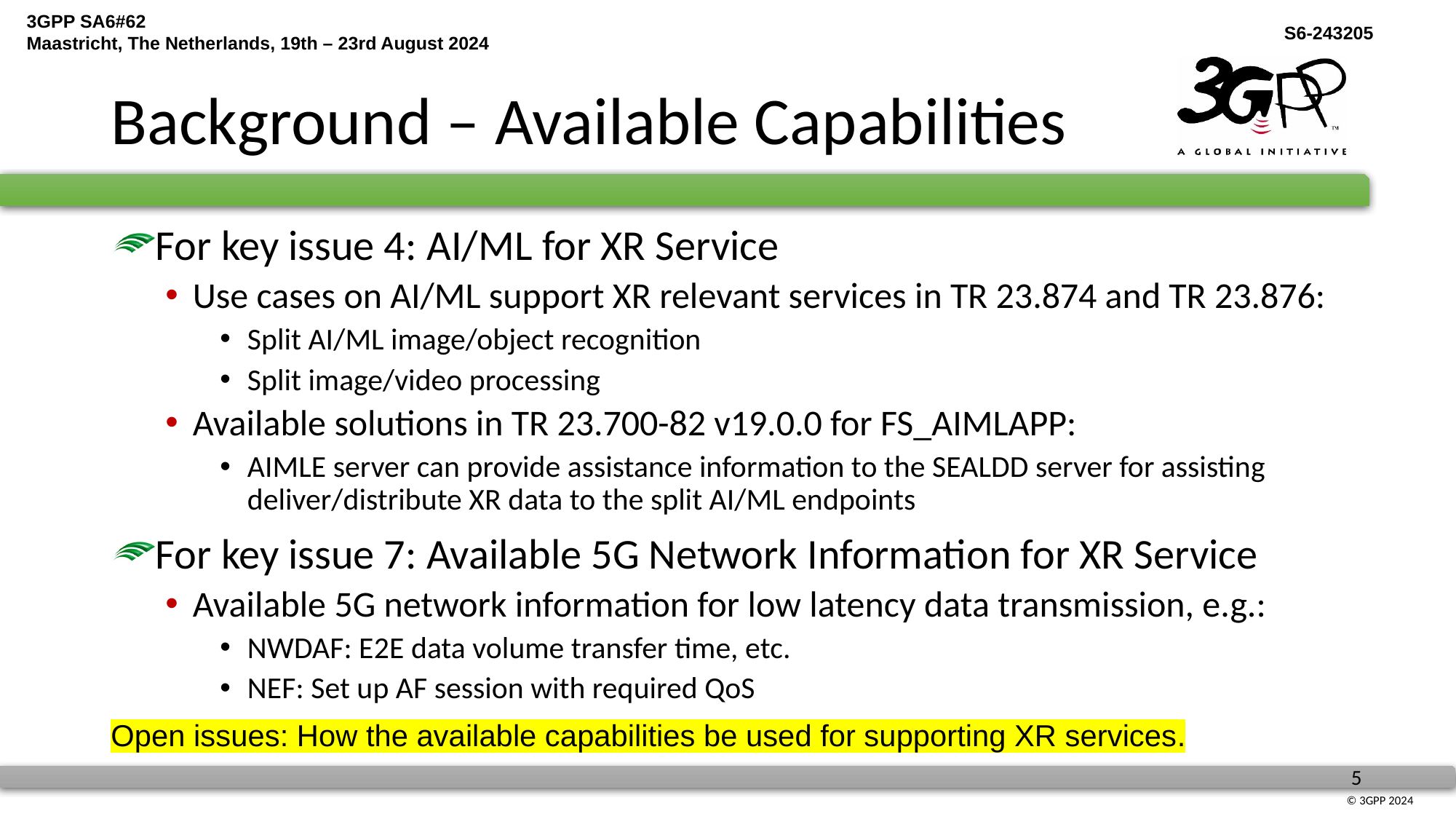

# Background – Available Capabilities
For key issue 4: AI/ML for XR Service
Use cases on AI/ML support XR relevant services in TR 23.874 and TR 23.876:
Split AI/ML image/object recognition
Split image/video processing
Available solutions in TR 23.700-82 v19.0.0 for FS_AIMLAPP:
AIMLE server can provide assistance information to the SEALDD server for assisting deliver/distribute XR data to the split AI/ML endpoints
For key issue 7: Available 5G Network Information for XR Service
Available 5G network information for low latency data transmission, e.g.:
NWDAF: E2E data volume transfer time, etc.
NEF: Set up AF session with required QoS
Open issues: How the available capabilities be used for supporting XR services.